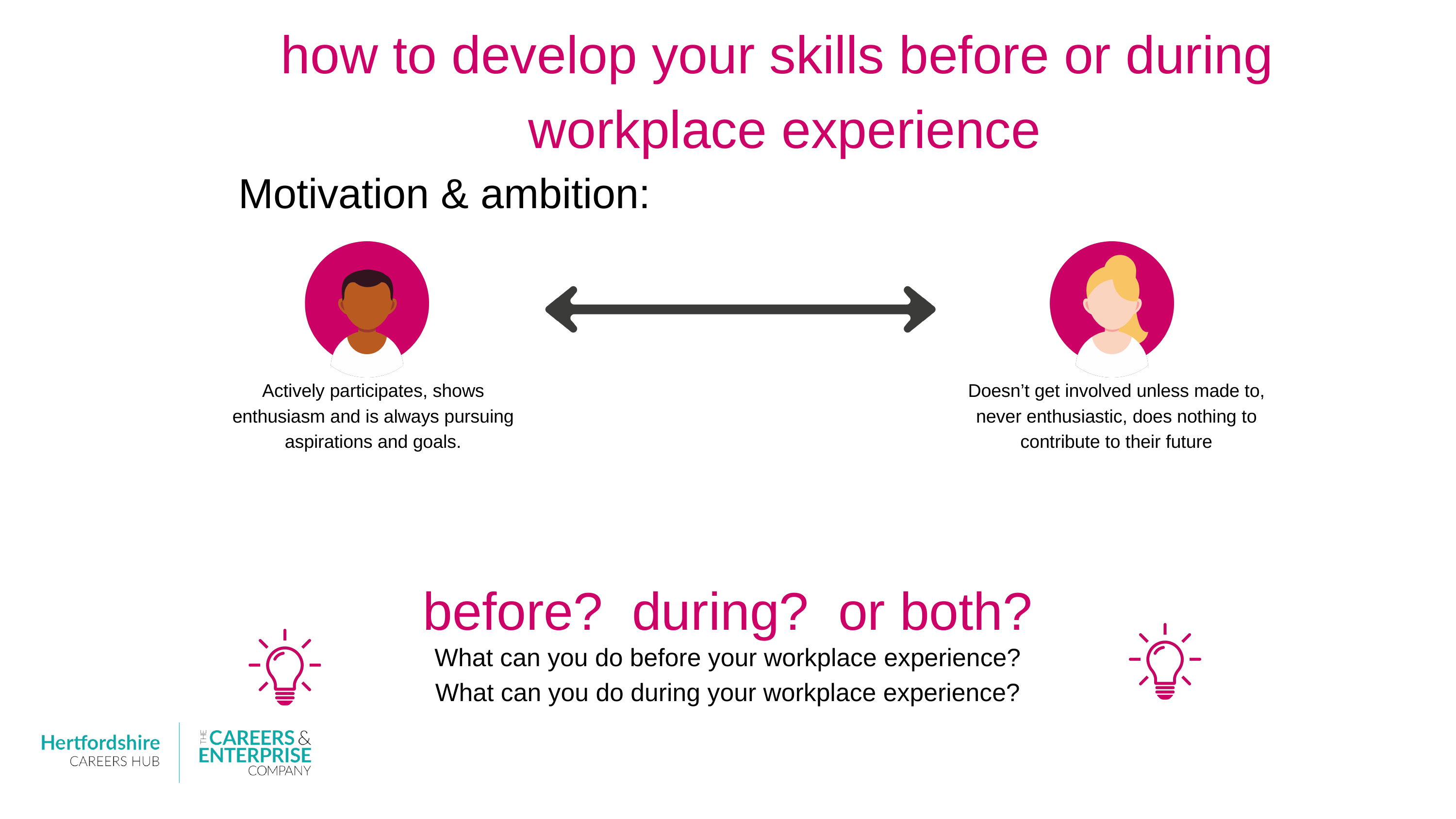

how to develop your skills before or during
workplace experience
Motivation & ambition:

Actively participates, shows enthusiasm and is always pursuing aspirations and goals.
Doesn’t get involved unless made to, never enthusiastic, does nothing to contribute to their future
before?  during?  or both?

What can you do before your workplace experience?
What can you do during your workplace experience?